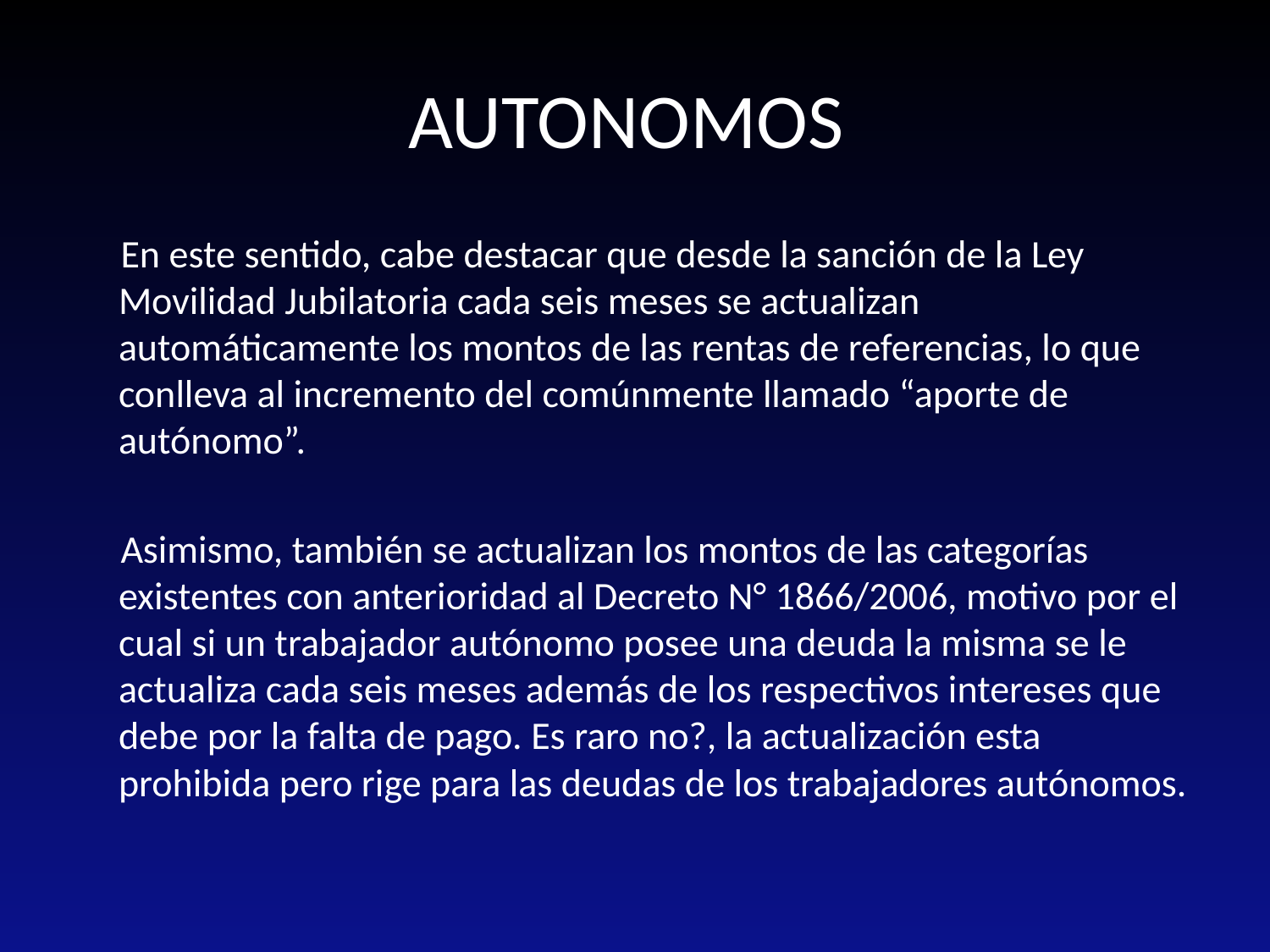

# AUTONOMOS
     En este sentido, cabe destacar que desde la sanción de la Ley Movilidad Jubilatoria cada seis meses se actualizan automáticamente los montos de las rentas de referencias, lo que conlleva al incremento del comúnmente llamado “aporte de autónomo”.

     Asimismo, también se actualizan los montos de las categorías existentes con anterioridad al Decreto N° 1866/2006, motivo por el cual si un trabajador autónomo posee una deuda la misma se le actualiza cada seis meses además de los respectivos intereses que debe por la falta de pago. Es raro no?, la actualización esta prohibida pero rige para las deudas de los trabajadores autónomos.